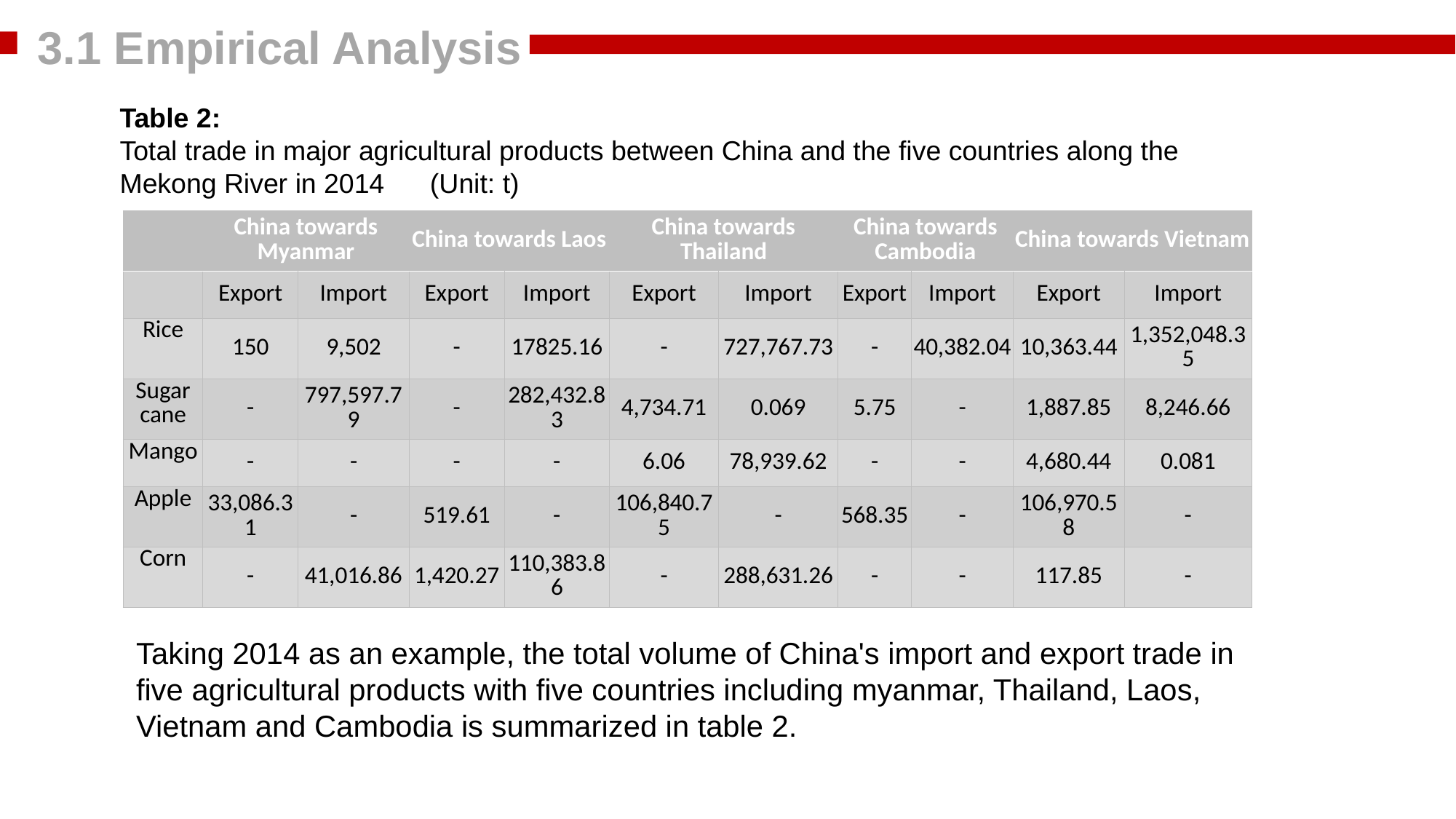

3.1 Empirical Analysis

Table 2:
Total trade in major agricultural products between China and the five countries along the Mekong River in 2014      (Unit: t)
|  | China towards Myanmar |  | China towards Laos |  | China towards Thailand |  | China towards Cambodia |  | China towards Vietnam |  |
| --- | --- | --- | --- | --- | --- | --- | --- | --- | --- | --- |
|  | Export | Import | Export | Import | Export | Import | Export | Import | Export | Import |
| Rice | 150 | 9,502 | - | 17825.16 | - | 727,767.73 | - | 40,382.04 | 10,363.44 | 1,352,048.35 |
| Sugar cane | - | 797,597.79 | - | 282,432.83 | 4,734.71 | 0.069 | 5.75 | - | 1,887.85 | 8,246.66 |
| Mango | - | - | - | - | 6.06 | 78,939.62 | - | - | 4,680.44 | 0.081 |
| Apple | 33,086.31 | - | 519.61 | - | 106,840.75 | - | 568.35 | - | 106,970.58 | - |
| Corn | - | 41,016.86 | 1,420.27 | 110,383.86 | - | 288,631.26 | - | - | 117.85 | - |

Title Name
Taking 2014 as an example, the total volume of China's import and export trade in five agricultural products with five countries including myanmar, Thailand, Laos, Vietnam and Cambodia is summarized in table 2.